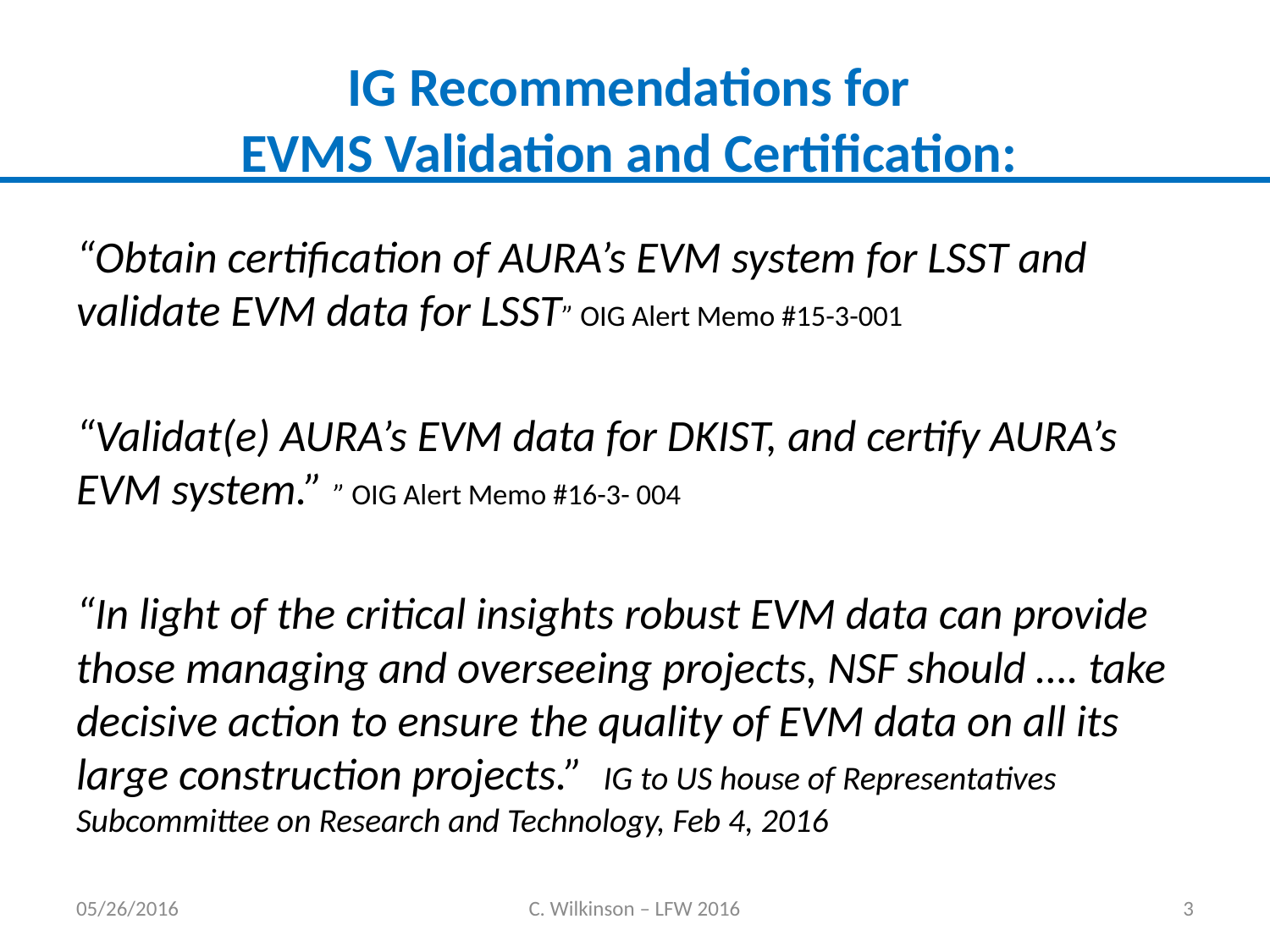

# IG Recommendations for EVMS Validation and Certification:
“Obtain certification of AURA’s EVM system for LSST and validate EVM data for LSST” OIG Alert Memo #15-3-001

“Validat(e) AURA’s EVM data for DKIST, and certify AURA’s EVM system.” ” OIG Alert Memo #16-3- 004

“In light of the critical insights robust EVM data can provide those managing and overseeing projects, NSF should …. take decisive action to ensure the quality of EVM data on all its large construction projects.”  IG to US house of Representatives Subcommittee on Research and Technology, Feb 4, 2016

05/26/2016
C. Wilkinson – LFW 2016
3